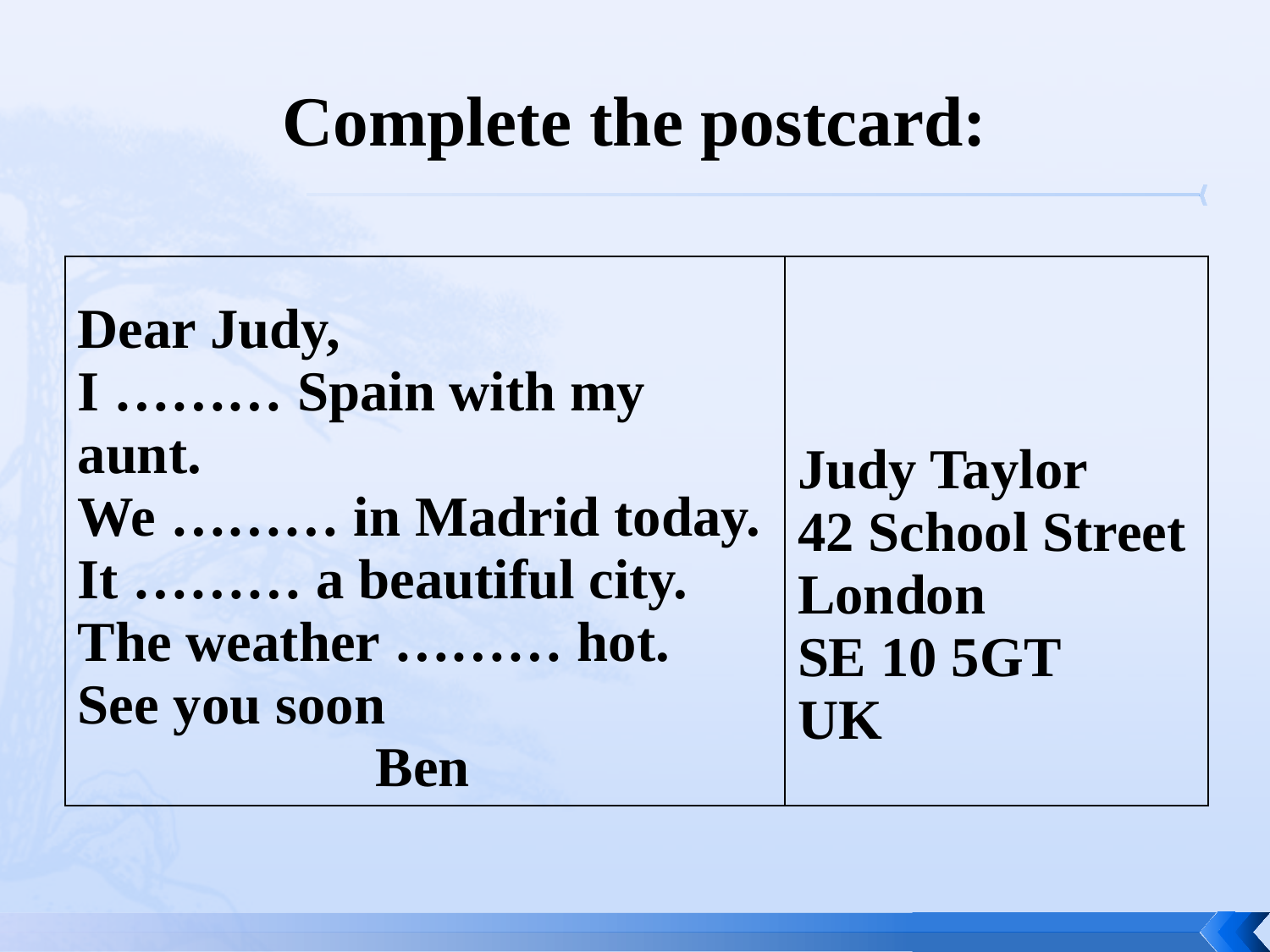

# Complete the postcard:
| Dear Judy, I ……… Spain with my aunt. We ……… in Madrid today. It ……… a beautiful city. The weather ……… hot. See you soon Ben | Judy Taylor 42 School Street London SE 10 5GT UK |
| --- | --- |